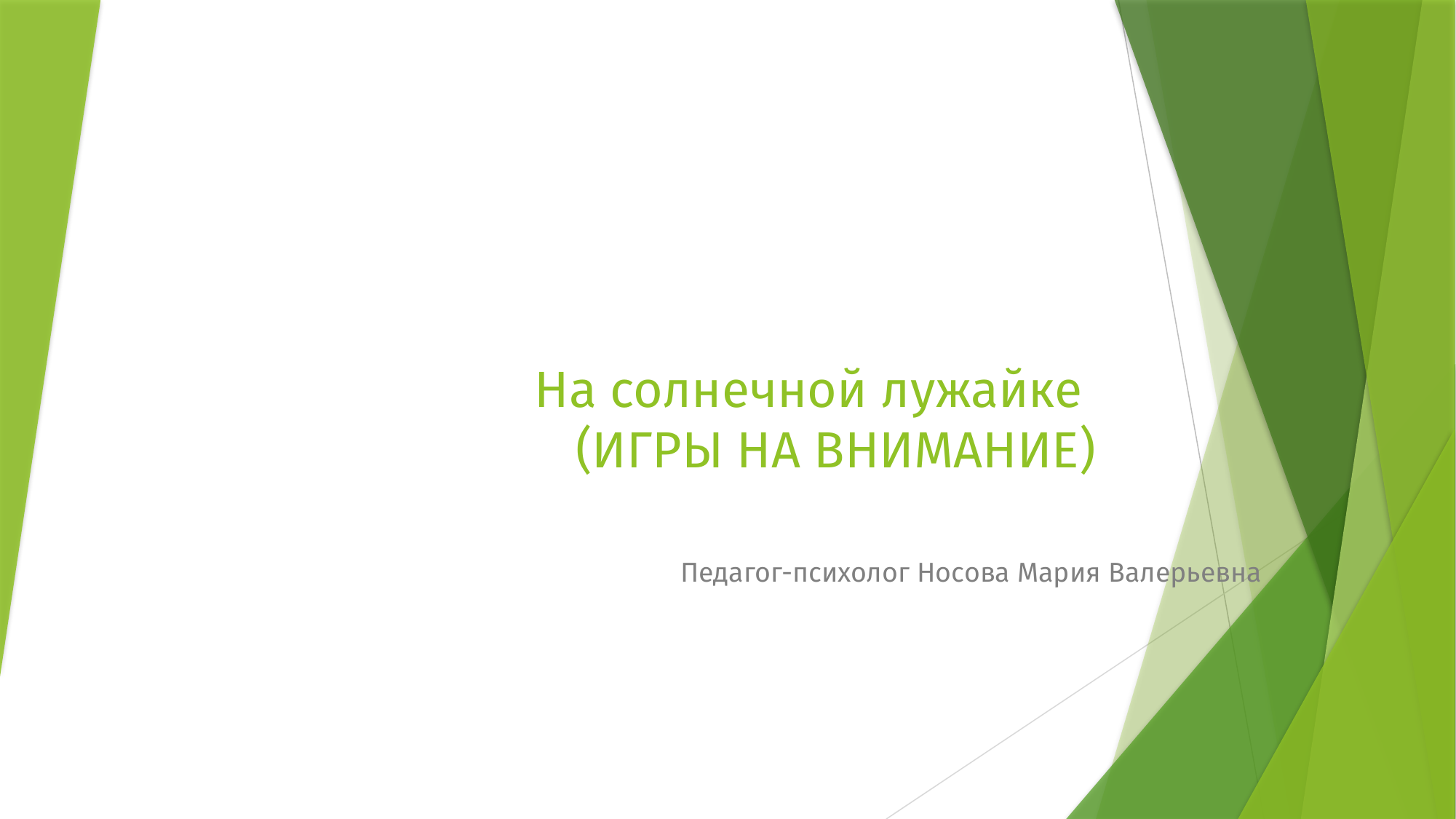

# На солнечной лужайке (ИГРЫ НА ВНИМАНИЕ)
Педагог-психолог Носова Мария Валерьевна